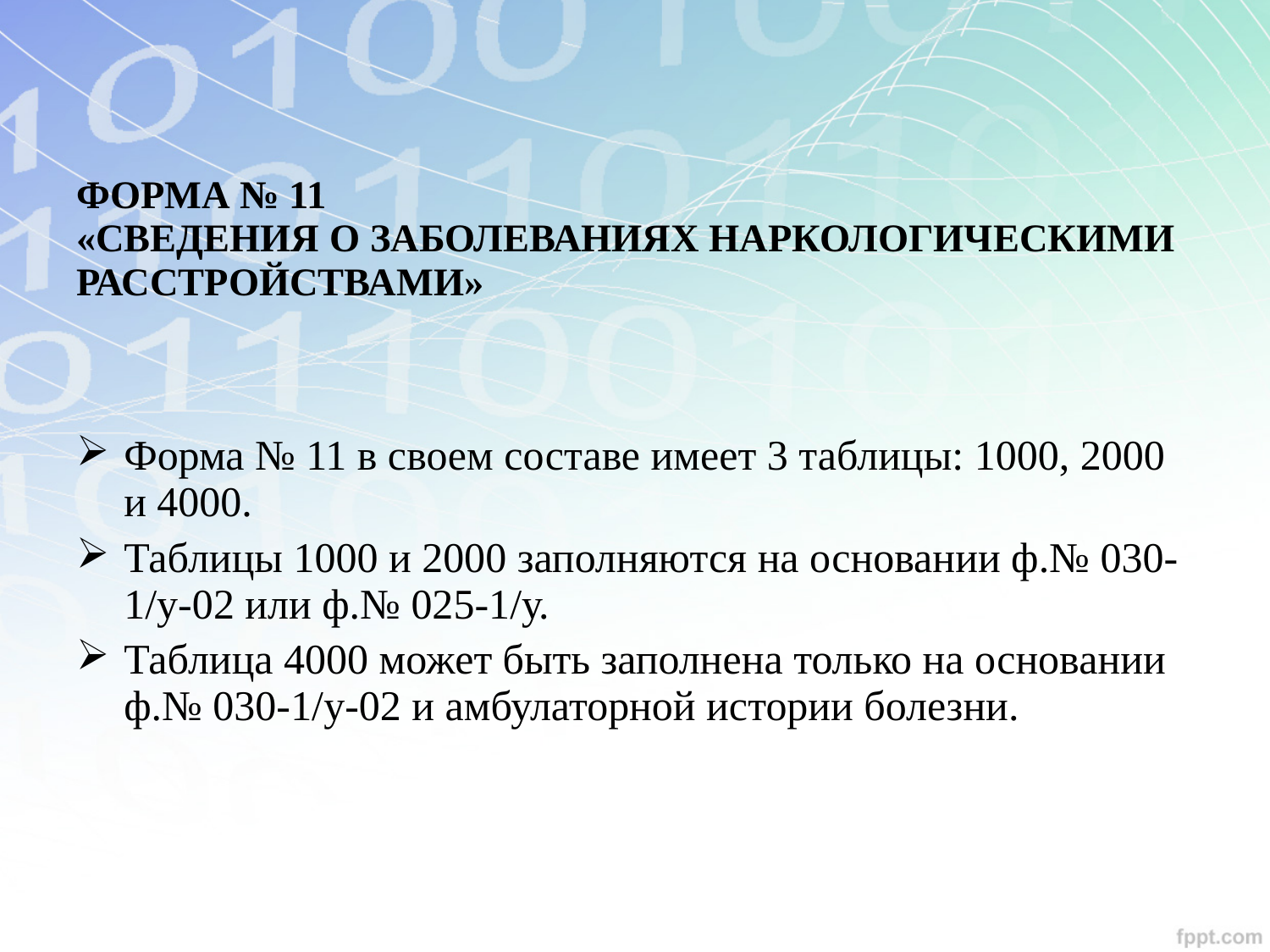

# ФОРМА № 11 «СВЕДЕНИЯ О ЗАБОЛЕВАНИЯХ НАРКОЛОГИЧЕСКИМИ РАССТРОЙСТВАМИ»
Форма № 11 в своем составе имеет 3 таблицы: 1000, 2000 и 4000.
Таблицы 1000 и 2000 заполняются на основании ф.№ 030-1/у-02 или ф.№ 025-1/у.
Таблица 4000 может быть заполнена только на основании ф.№ 030-1/у-02 и амбулаторной истории болезни.